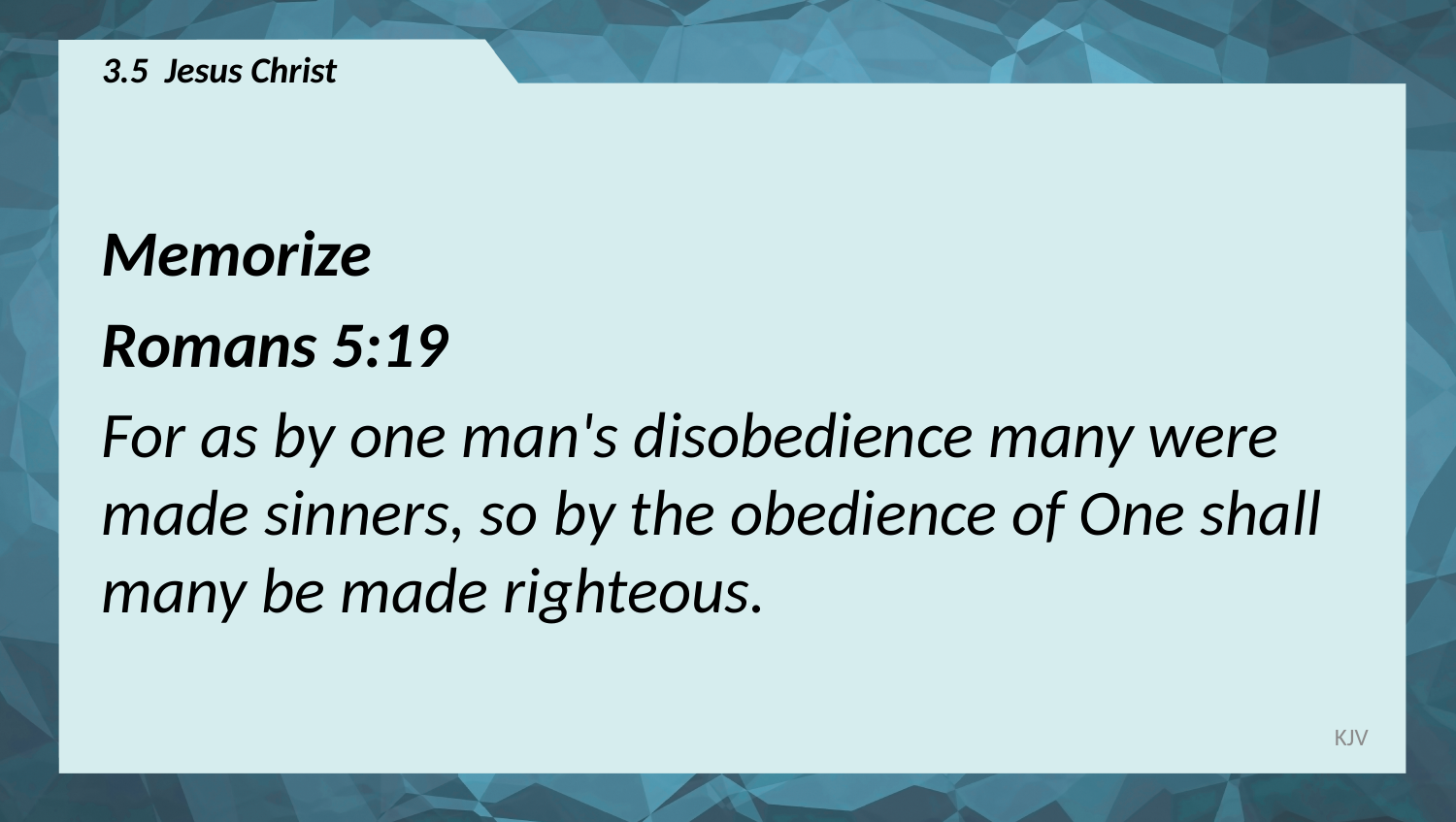

# 3.5  Jesus Christ
Memorize
Romans 5:19
For as by one man's disobedience many were made sinners, so by the obedience of One shall many be made righteous.
KJV